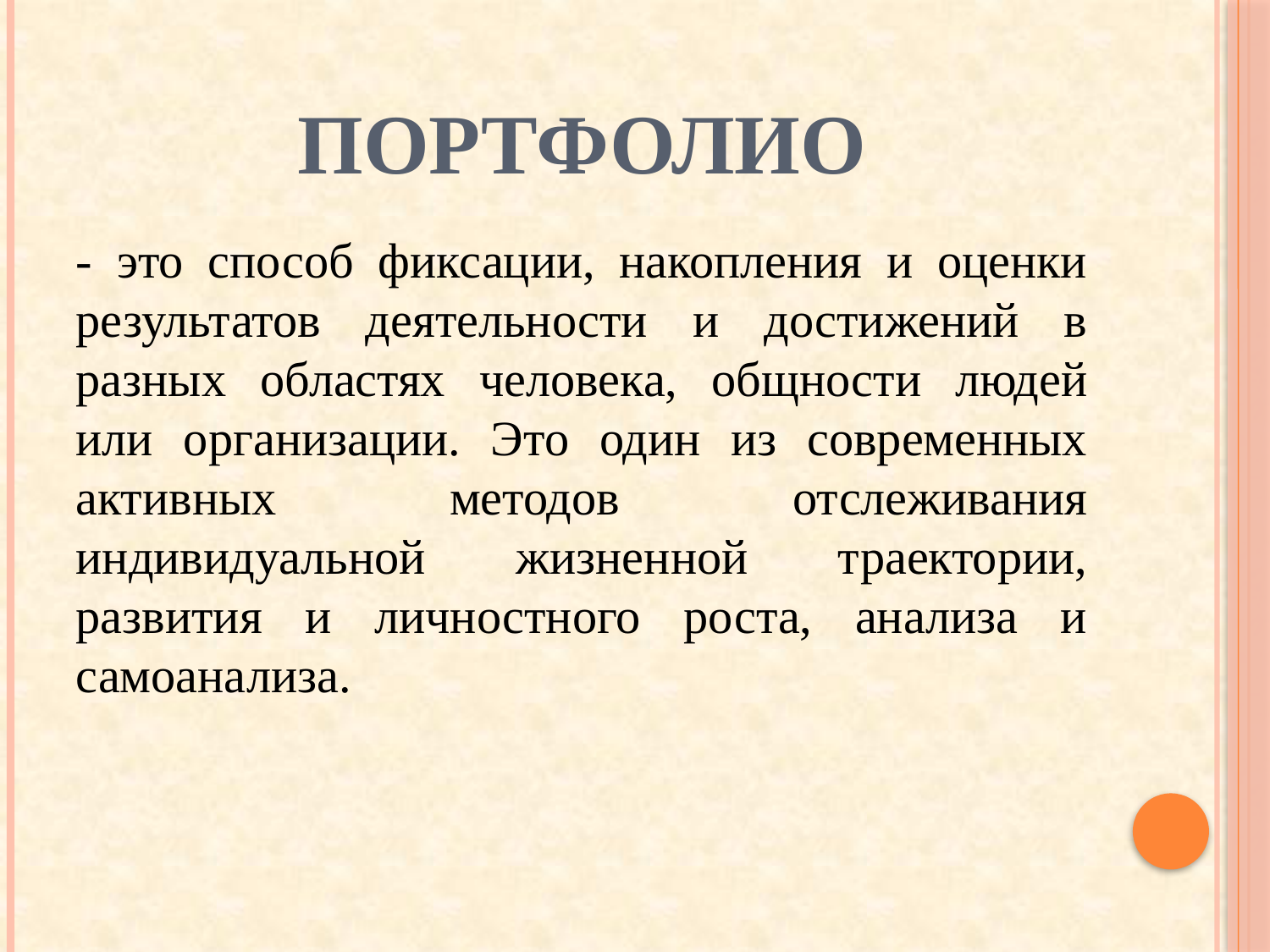

# Портфолио
- это способ фиксации, накопления и оценки результатов деятельности и достижений в разных областях человека, общности людей или организации. Это один из современных активных методов отслеживания индивидуальной жизненной траектории, развития и личностного роста, анализа и самоанализа.